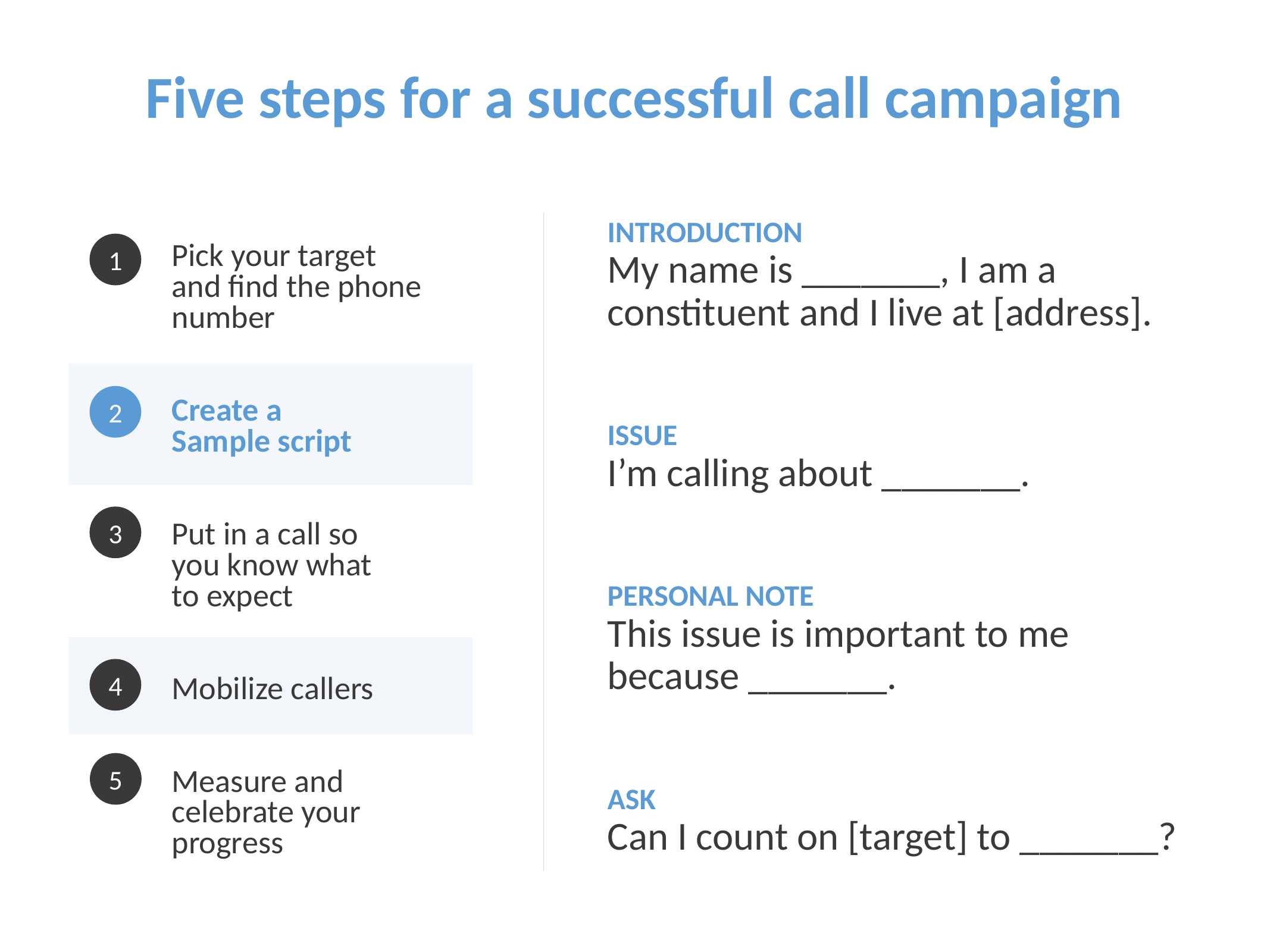

Five steps for a successful call campaign

INTRODUCTION
My name is _______, I am a constituent and I live at [address].

ISSUE
I’m calling about _______.

PERSONAL NOTE
This issue is important to me because _______.

ASK
Can I count on [target] to _______?
1
Pick your target and find the phone number

Create a
Sample script

Put in a call so
you know what
to expect

Mobilize callers

Measure and celebrate your progress

2
3

4
5